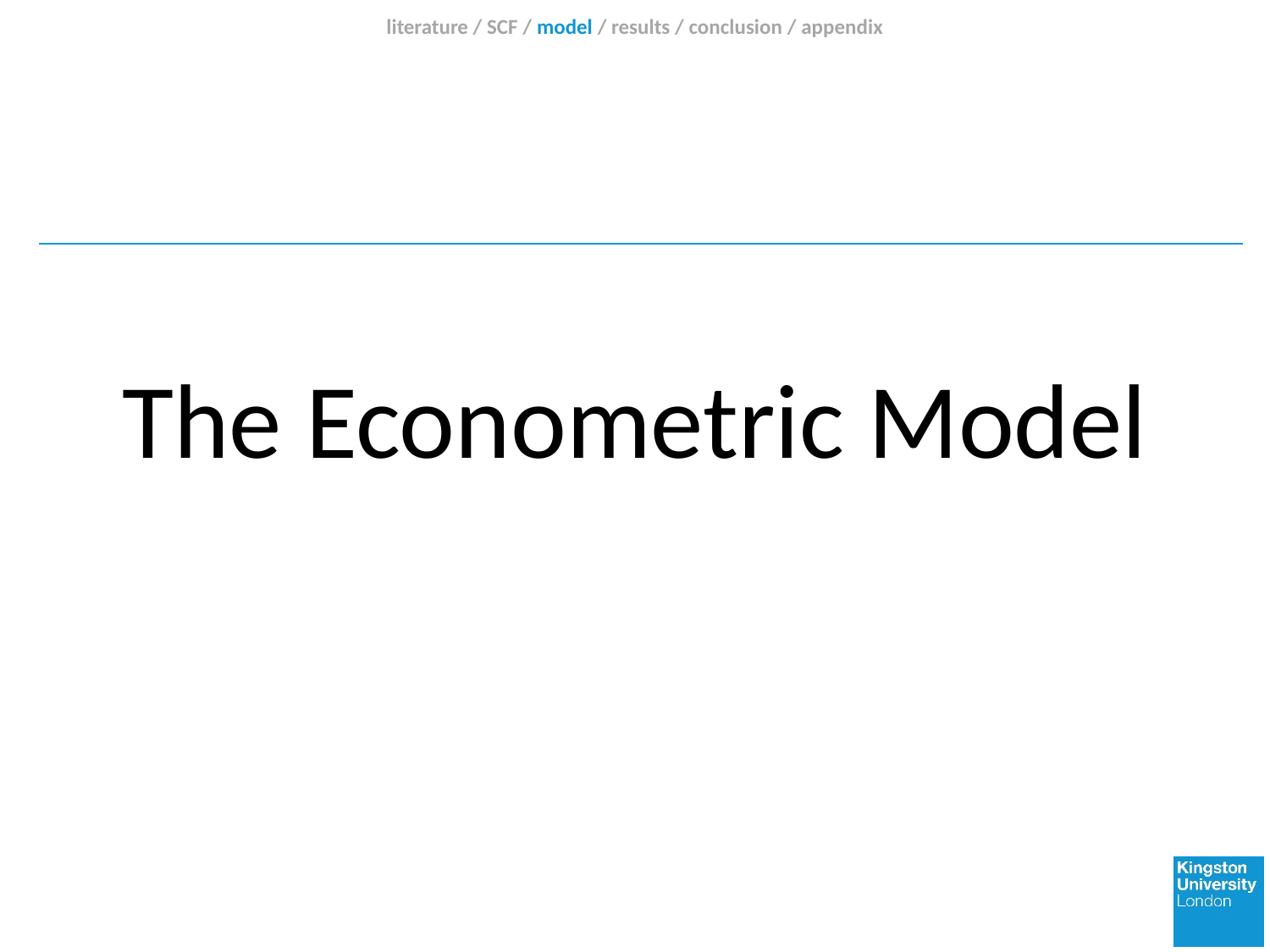

literature / SCF / model / results / conclusion / appendix
# The Econometric Model